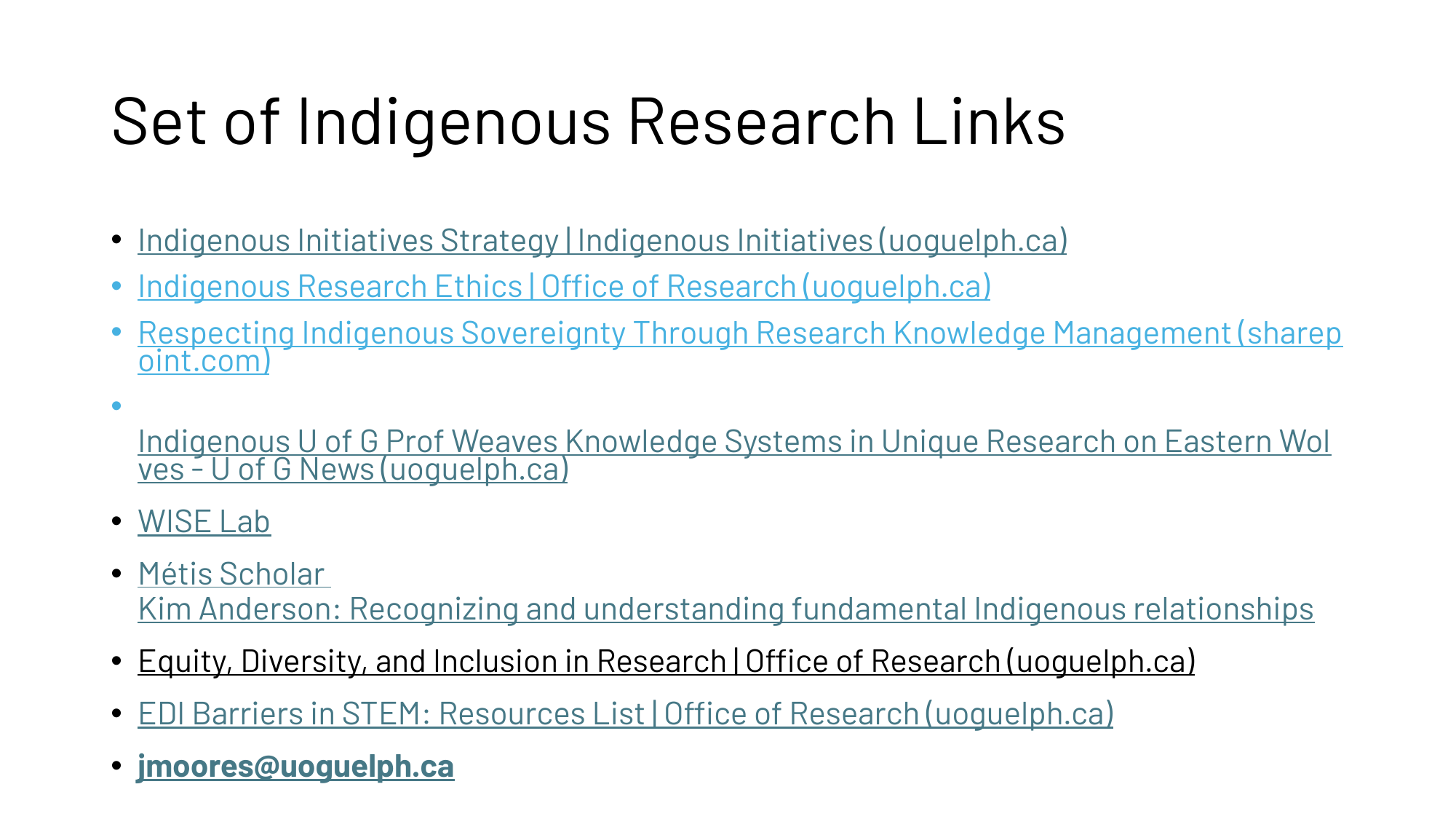

# Set of Indigenous Research Links
Indigenous Initiatives Strategy | Indigenous Initiatives (uoguelph.ca)
Indigenous Research Ethics | Office of Research (uoguelph.ca)
Respecting Indigenous Sovereignty Through Research Knowledge Management (sharepoint.com)
 Indigenous U of G Prof Weaves Knowledge Systems in Unique Research on Eastern Wolves - U of G News (uoguelph.ca)
WISE Lab
Métis Scholar Kim Anderson: Recognizing and understanding fundamental Indigenous relationships
Equity, Diversity, and Inclusion in Research | Office of Research (uoguelph.ca)
EDI Barriers in STEM: Resources List | Office of Research (uoguelph.ca)
jmoores@uoguelph.ca